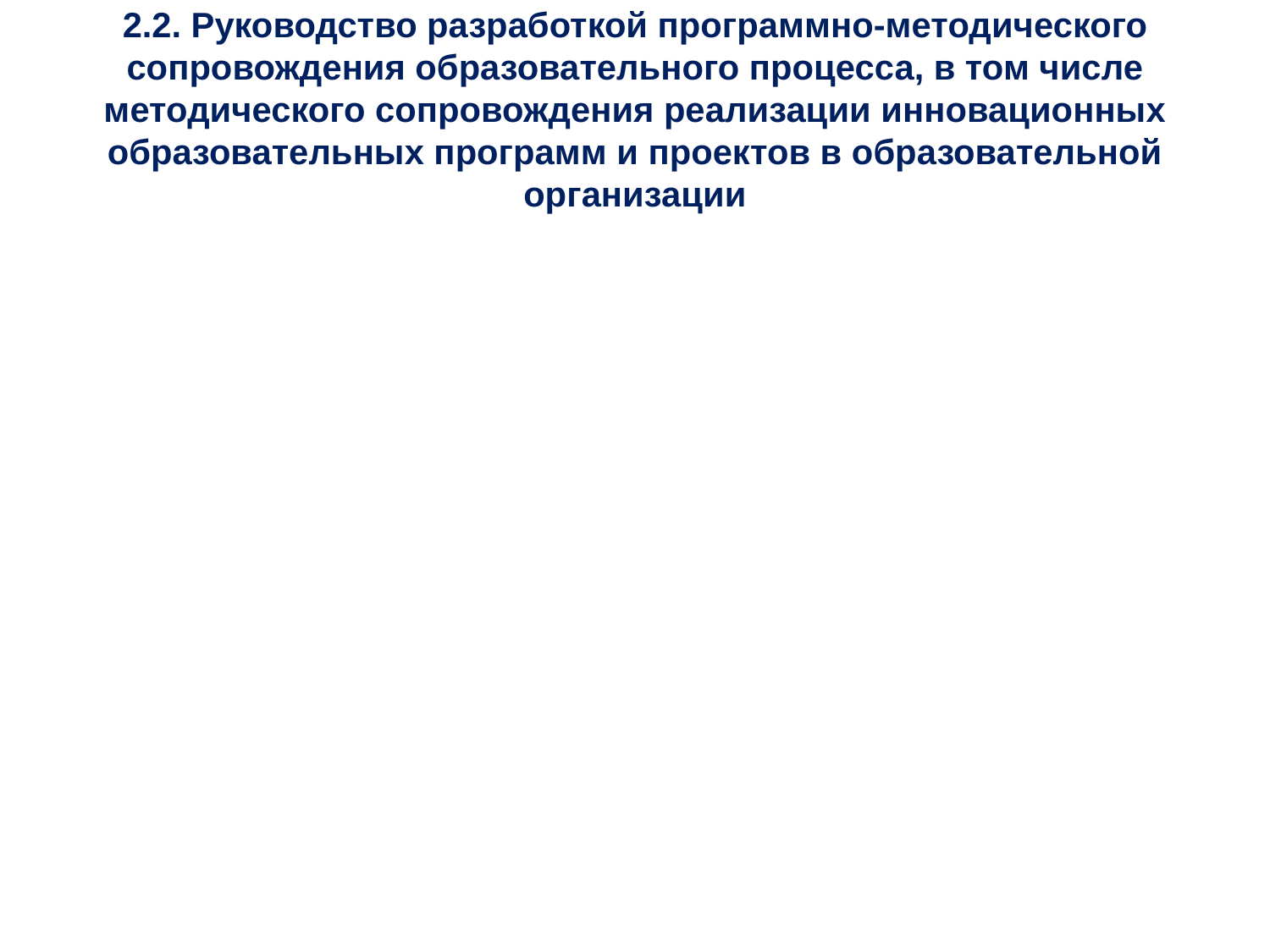

# 2.2. Руководство разработкой программно-методического сопровождения образовательного процесса, в том числе методического сопровождения реализации инновационных образовательных программ и проектов в образовательной организации